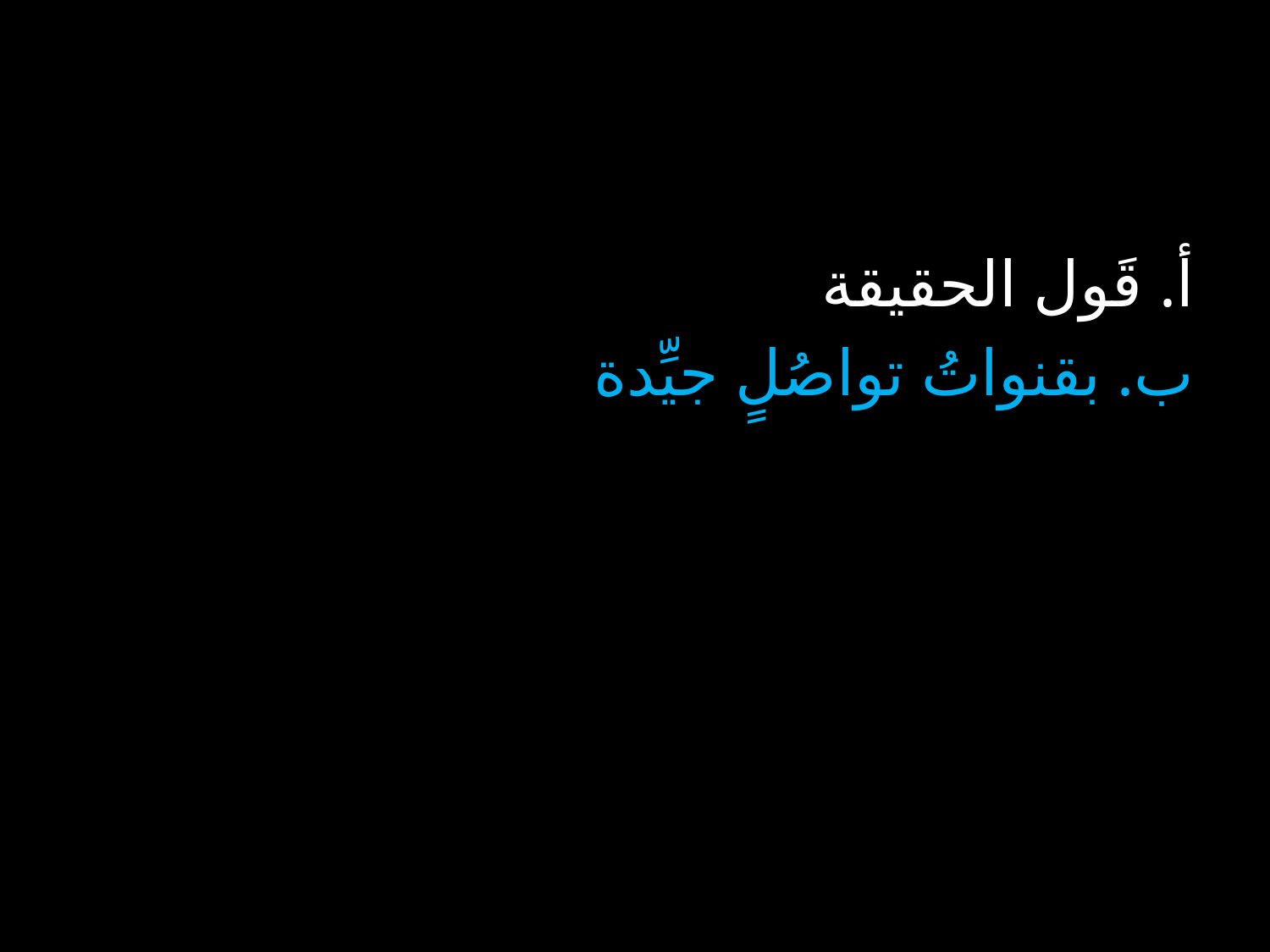

أ. قَول الحقيقة
ب. بقنواتُ تواصُلٍ جيِّدة